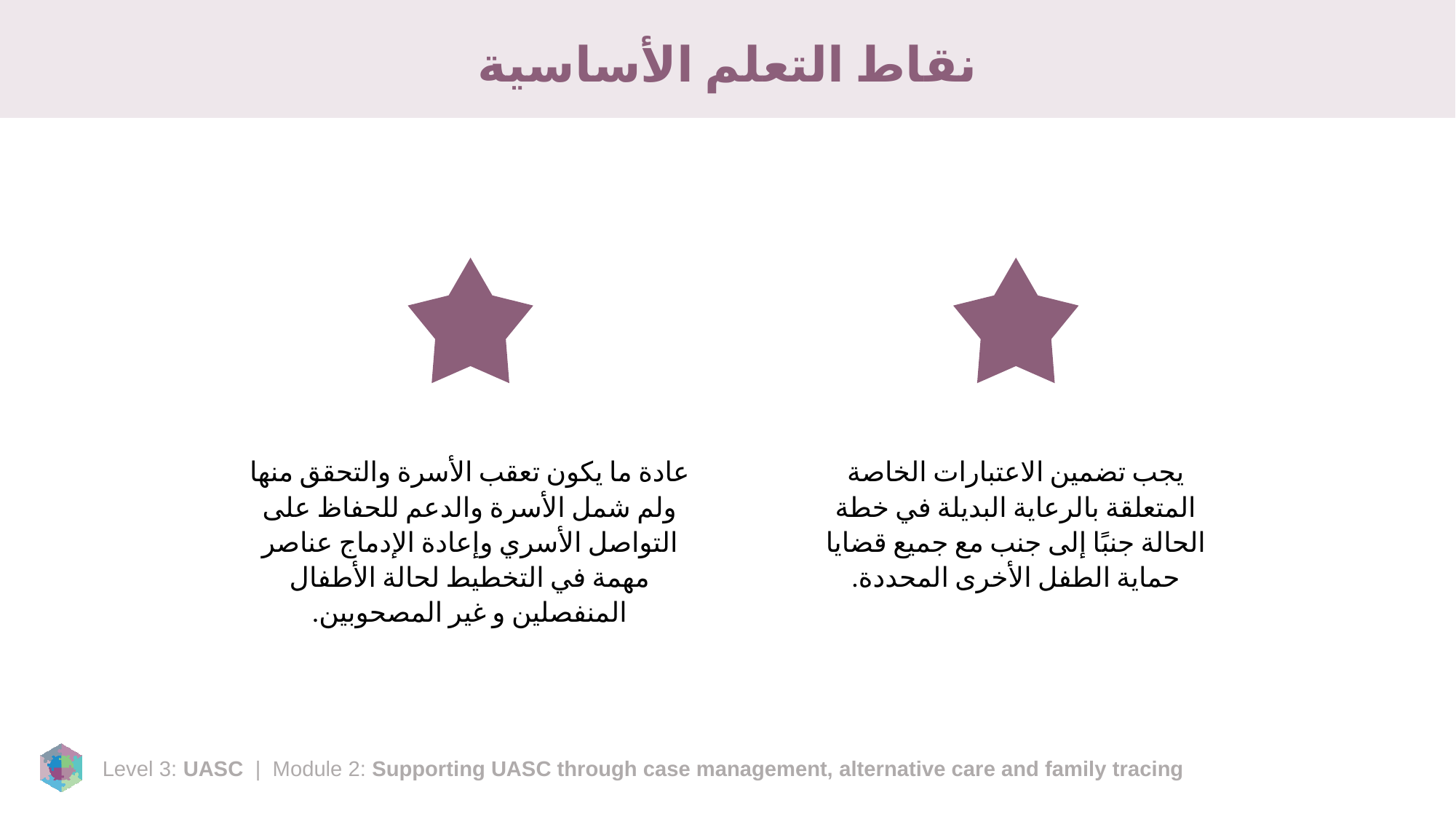

# نقاط التعلم الأساسية

عادة ما يكون تعقب الأسرة والتحقق منها ولم شمل الأسرة والدعم للحفاظ على التواصل الأسري وإعادة الإدماج عناصر مهمة في التخطيط لحالة الأطفال المنفصلين و غير المصحوبين.
يجب تضمين الاعتبارات الخاصة المتعلقة بالرعاية البديلة في خطة الحالة جنبًا إلى جنب مع جميع قضايا حماية الطفل الأخرى المحددة.